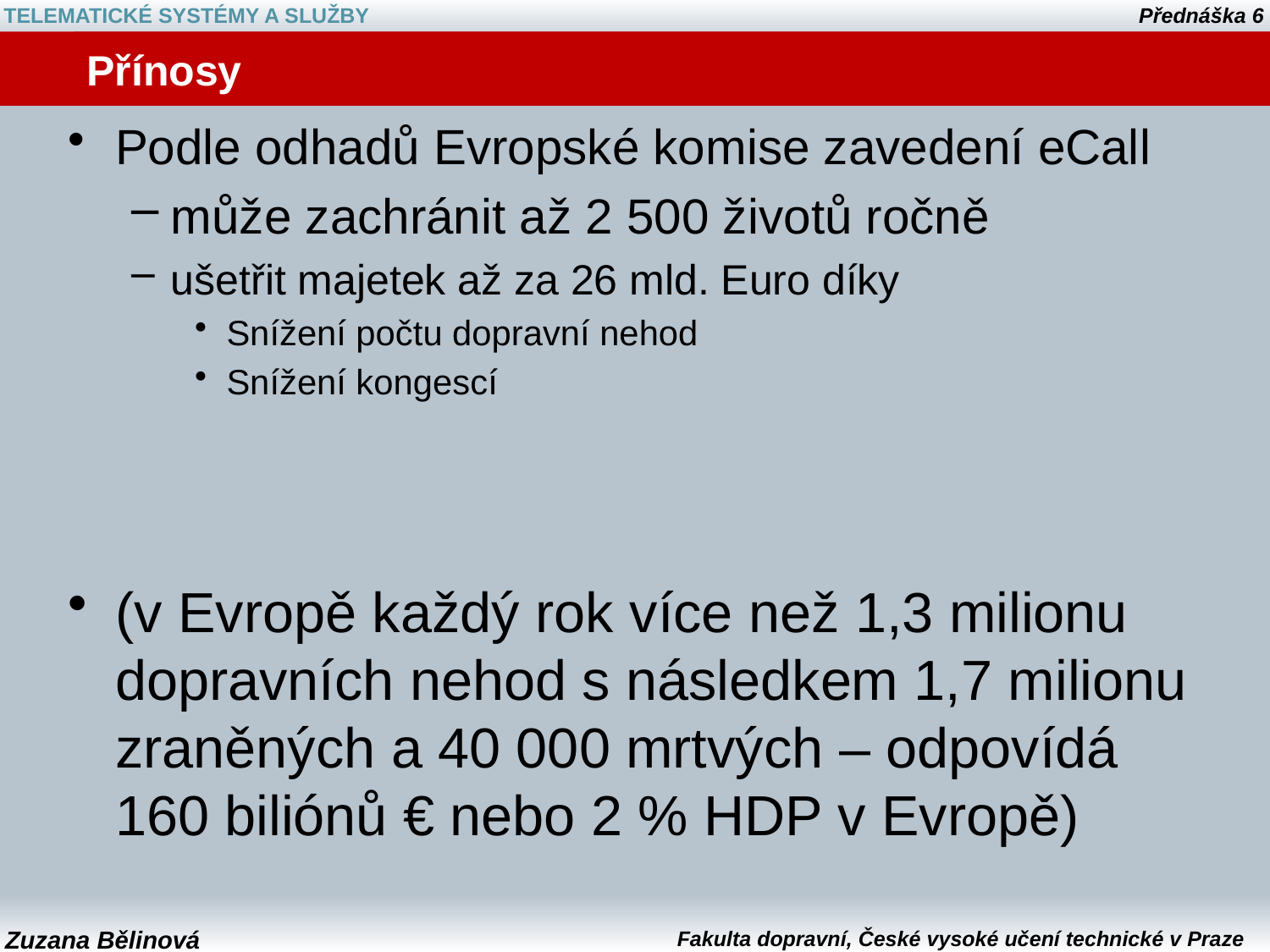

# Přínosy
Podle odhadů Evropské komise zavedení eCall
může zachránit až 2 500 životů ročně
ušetřit majetek až za 26 mld. Euro díky
Snížení počtu dopravní nehod
Snížení kongescí

(v Evropě každý rok více než 1,3 milionu dopravních nehod s následkem 1,7 milionu zraněných a 40 000 mrtvých – odpovídá 160 biliónů € nebo 2 % HDP v Evropě)